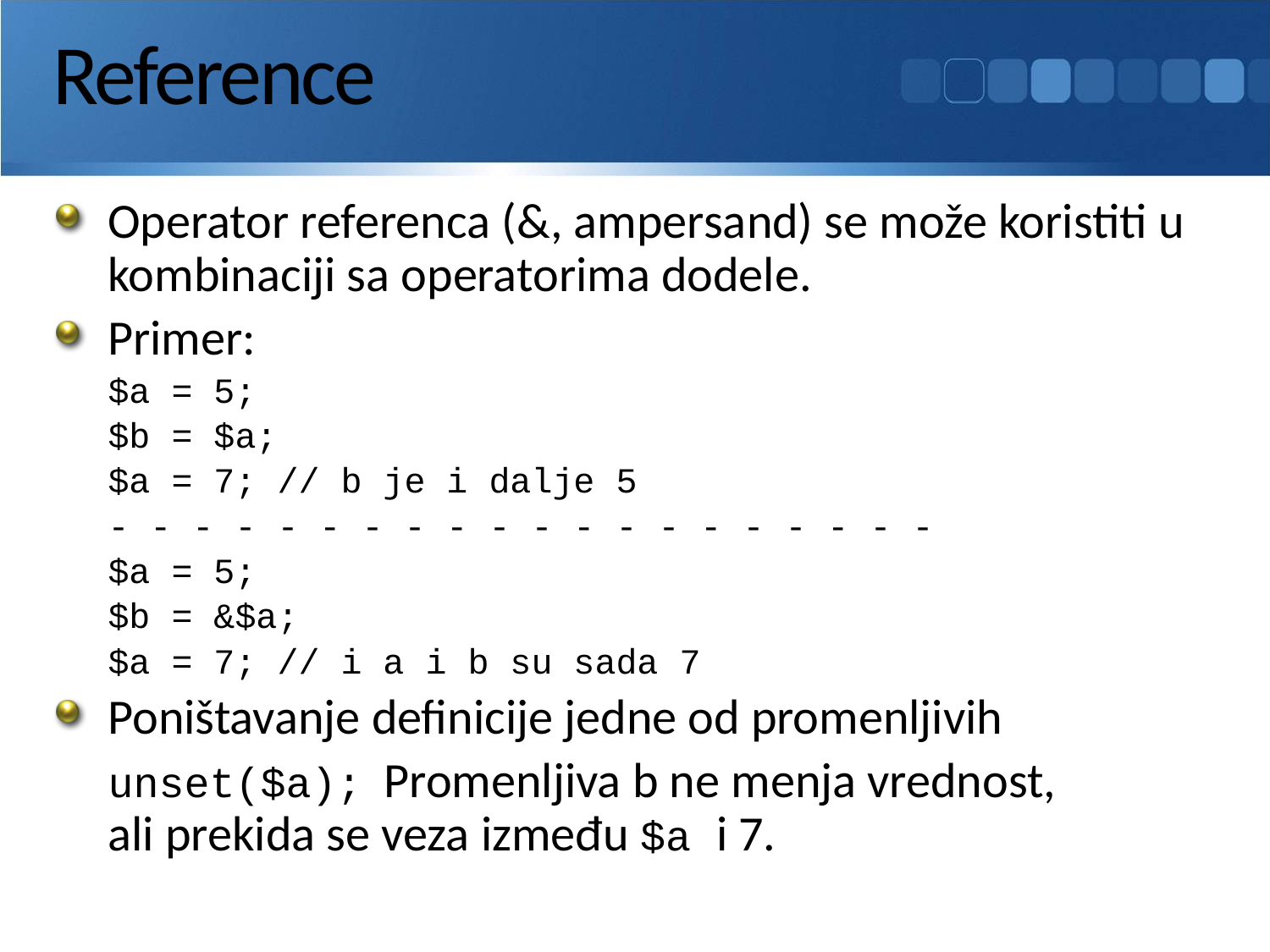

# Reference
Operator referenca (&, ampersand) se može koristiti u kombinaciji sa operatorima dodele.
Primer:
	$a = 5;
	$b = $a;
	$a = 7; // b je i dalje 5
	- - - - - - - - - - - - - - - - - - - -
	$a = 5;
	$b = &$a;
	$a = 7; // i a i b su sada 7
Poništavanje definicije jedne od promenljivih
	unset($a);  Promenljiva b ne menja vrednost,
ali prekida se veza između $a i 7.
Uvod u PHP
86